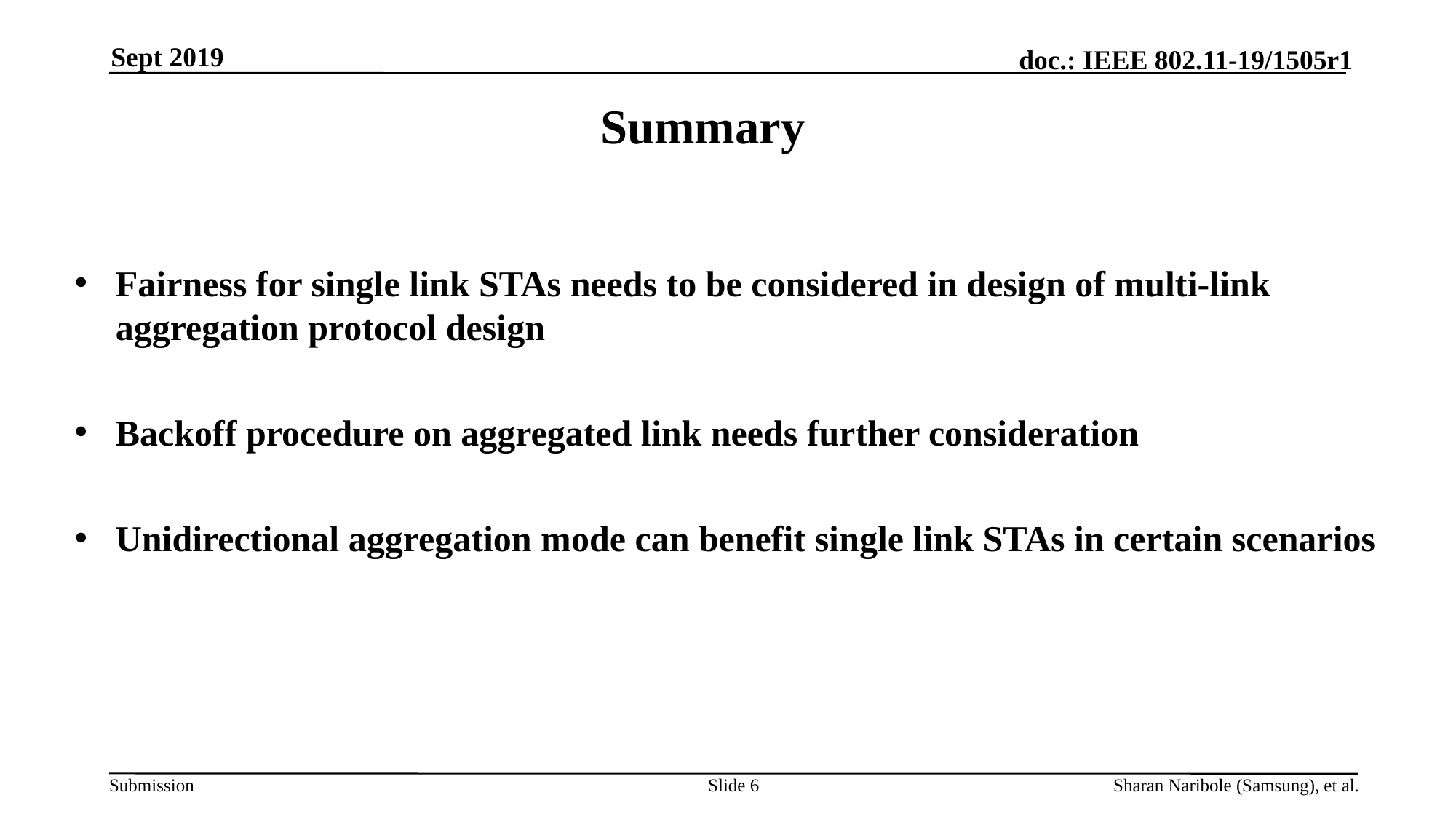

Sept 2019
# Summary
Fairness for single link STAs needs to be considered in design of multi-link aggregation protocol design

Backoff procedure on aggregated link needs further consideration

Unidirectional aggregation mode can benefit single link STAs in certain scenarios

Slide 6
Sharan Naribole (Samsung), et al.